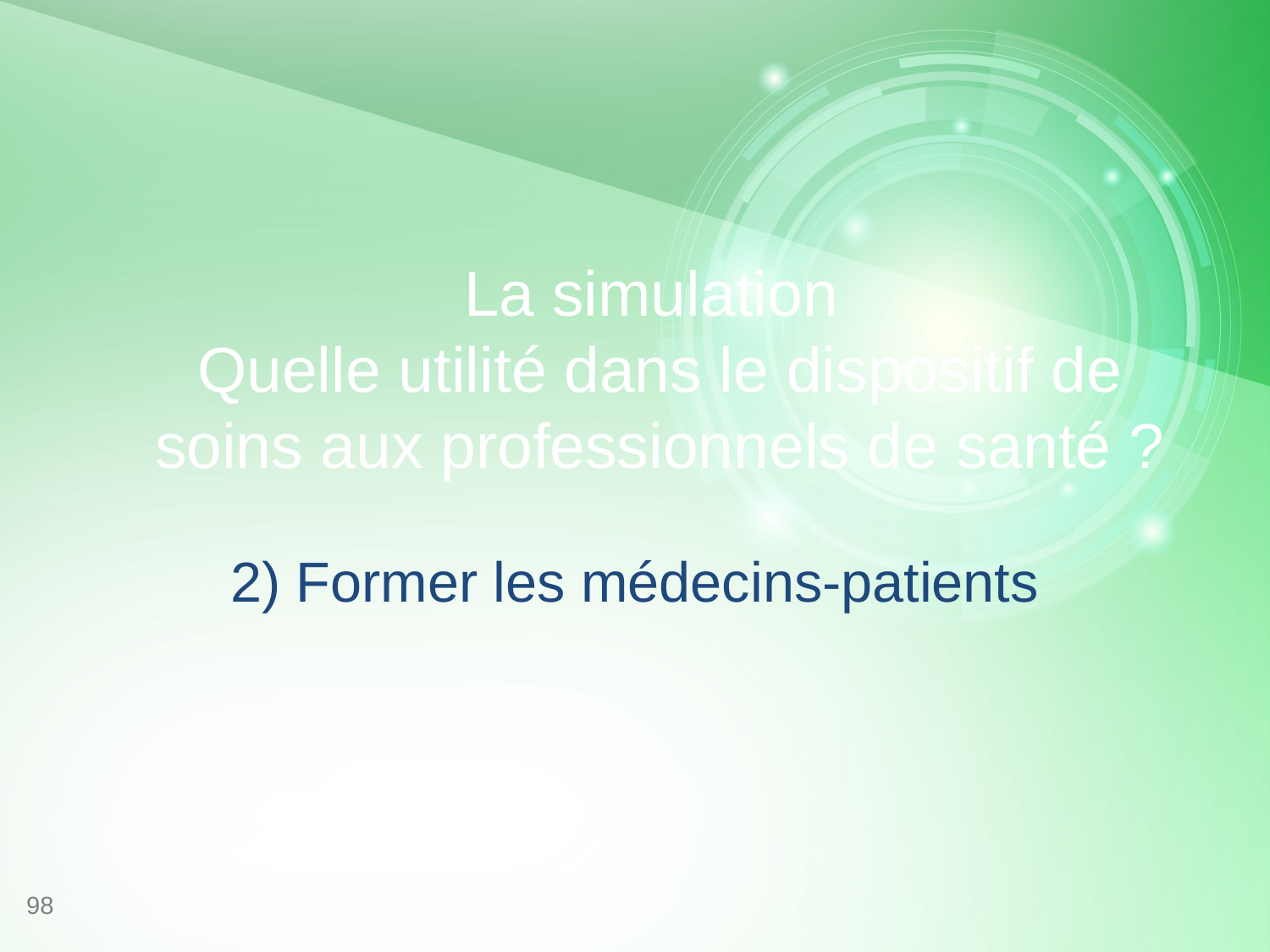

# La simulation Quelle utilité dans le dispositif de soins aux professionnels de santé ?
2) Former les médecins-patients
98